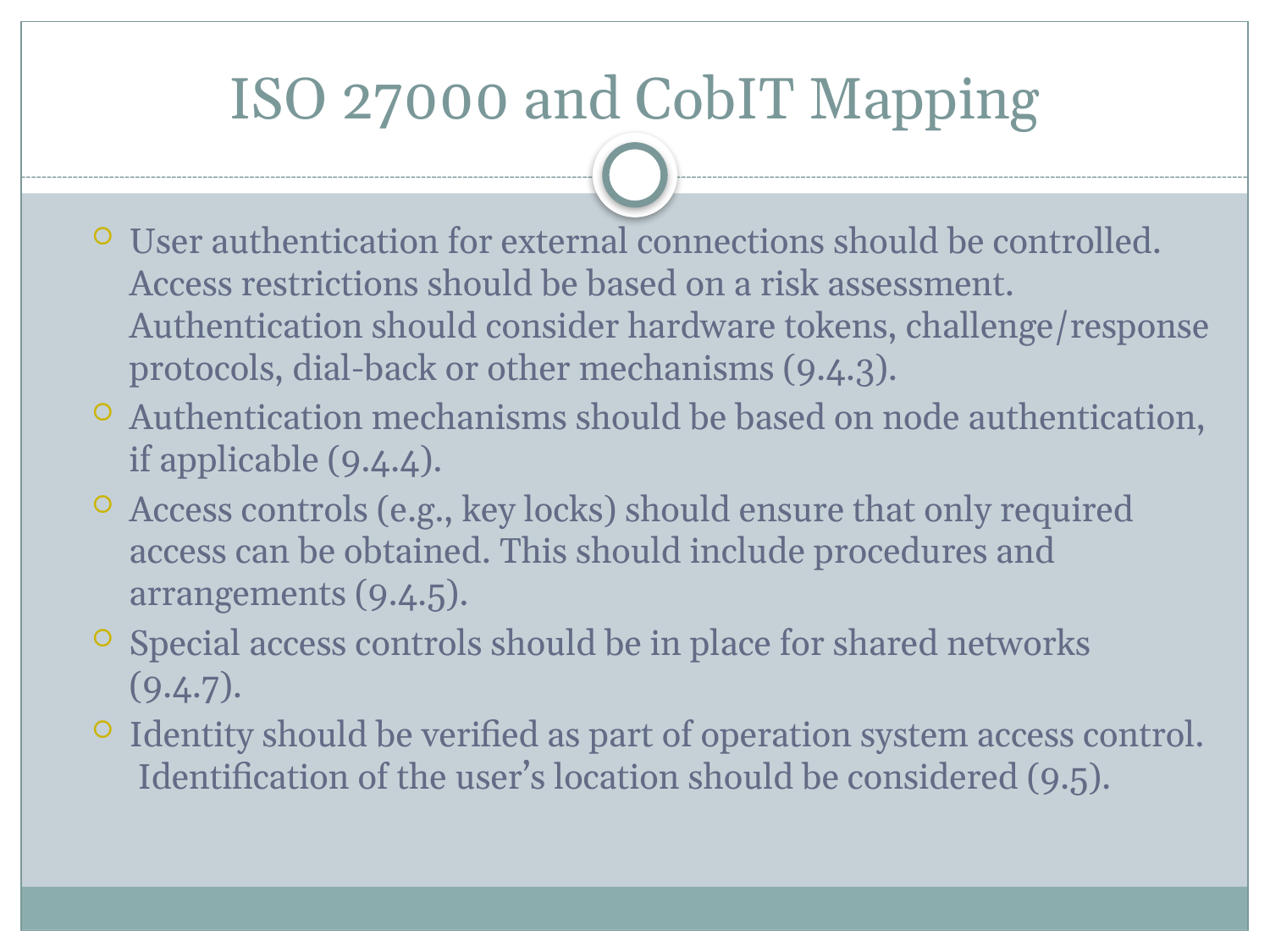

# ISO 27000 and CobIT Mapping
User authentication for external connections should be controlled. Access restrictions should be based on a risk assessment. Authentication should consider hardware tokens, challenge/response protocols, dial-back or other mechanisms (9.4.3).
Authentication mechanisms should be based on node authentication, if applicable (9.4.4).
Access controls (e.g., key locks) should ensure that only required access can be obtained. This should include procedures and arrangements (9.4.5).
Special access controls should be in place for shared networks (9.4.7).
Identity should be verified as part of operation system access control.  Identification of the user’s location should be considered (9.5).